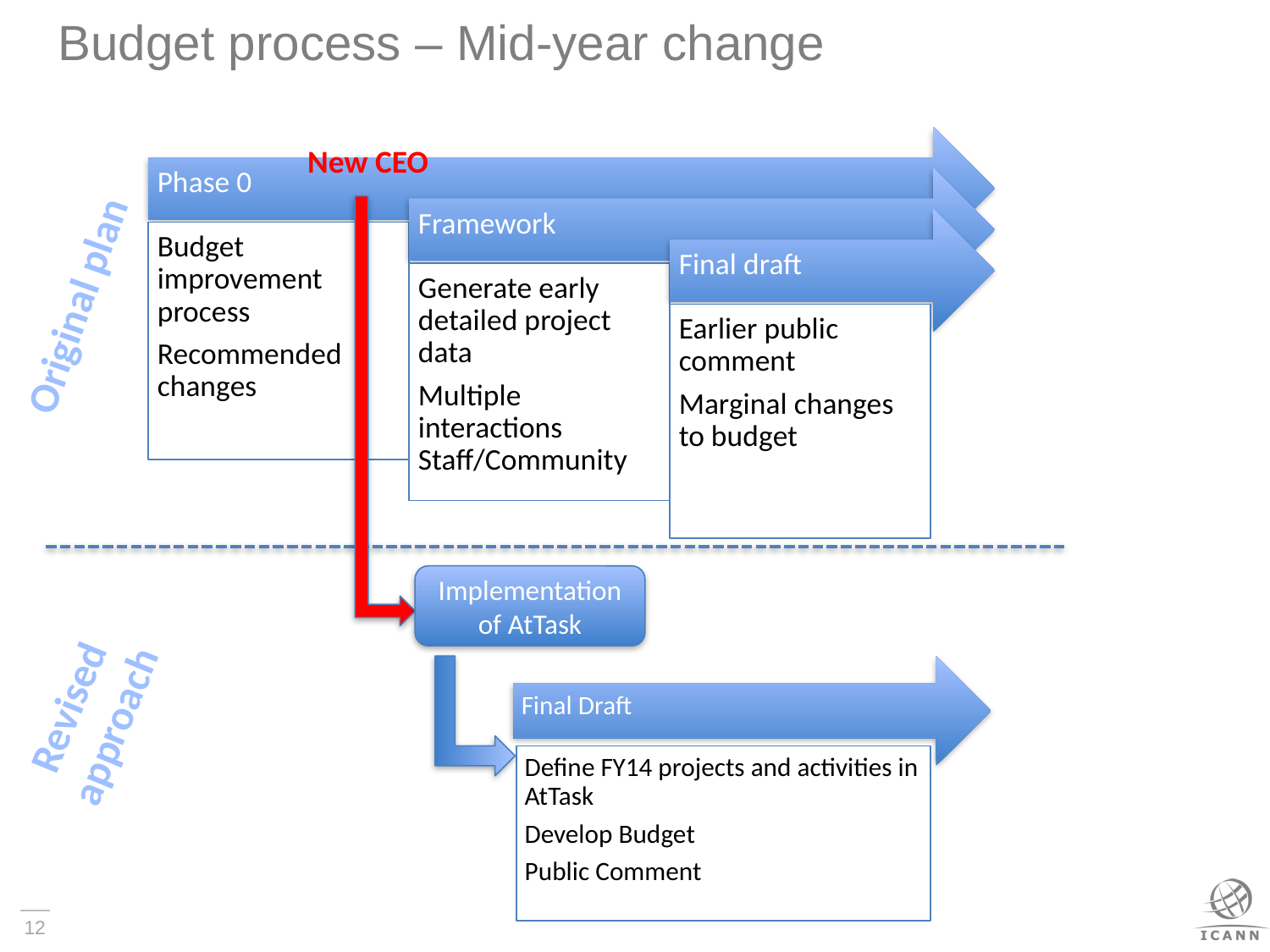

# Budget process – Mid-year change
Phase 0
Budget improvement process
Recommended changes
Framework
Generate early detailed project data
Multiple interactions Staff/Community
Final draft
Earlier public comment
Marginal changes to budget
New CEO
Original plan

Implementation of AtTask
Final Draft
Define FY14 projects and activities in AtTask
Develop Budget
Public Comment
Revised approach